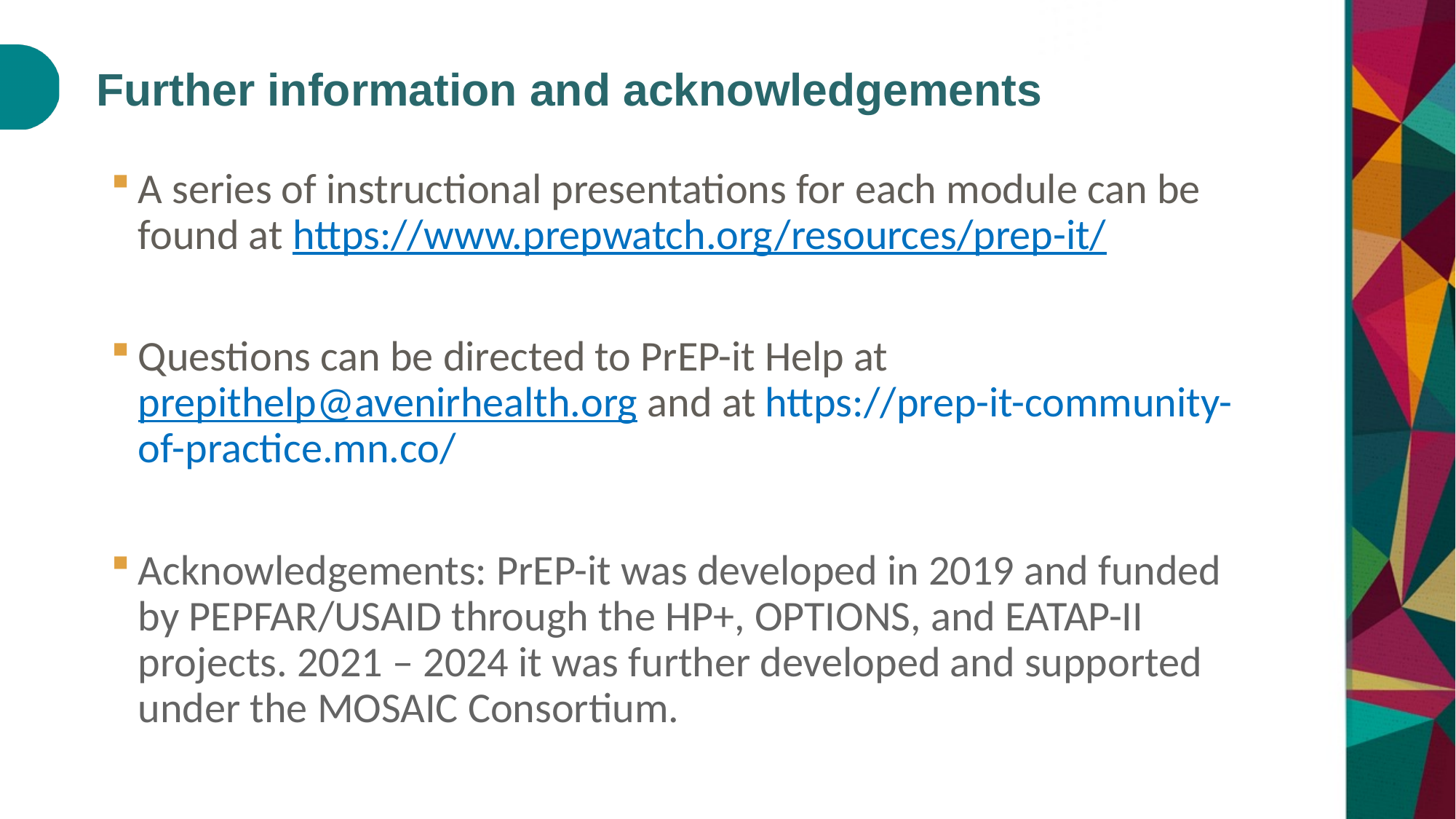

# Further information and acknowledgements
A series of instructional presentations for each module can be found at https://www.prepwatch.org/resources/prep-it/

Questions can be directed to PrEP-it Help at prepithelp@avenirhealth.org and at https://prep-it-community-of-practice.mn.co/

Acknowledgements: PrEP-it was developed in 2019 and funded by PEPFAR/USAID through the HP+, OPTIONS, and EATAP-II projects. 2021 – 2024 it was further developed and supported under the MOSAIC Consortium.